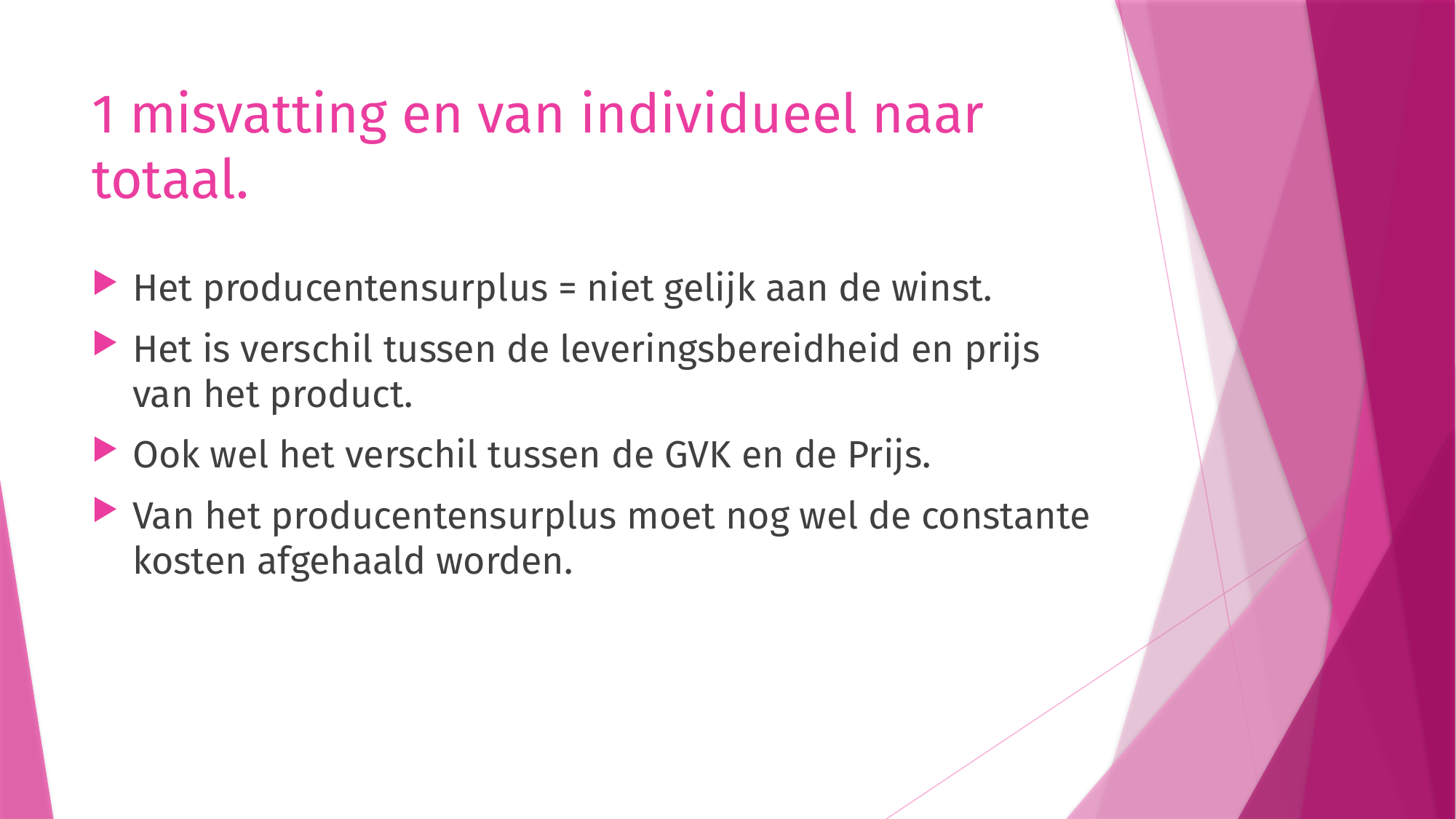

# 1 misvatting en van individueel naar totaal.
Het producentensurplus = niet gelijk aan de winst.
Het is verschil tussen de leveringsbereidheid en prijs van het product.
Ook wel het verschil tussen de GVK en de Prijs.
Van het producentensurplus moet nog wel de constante kosten afgehaald worden.